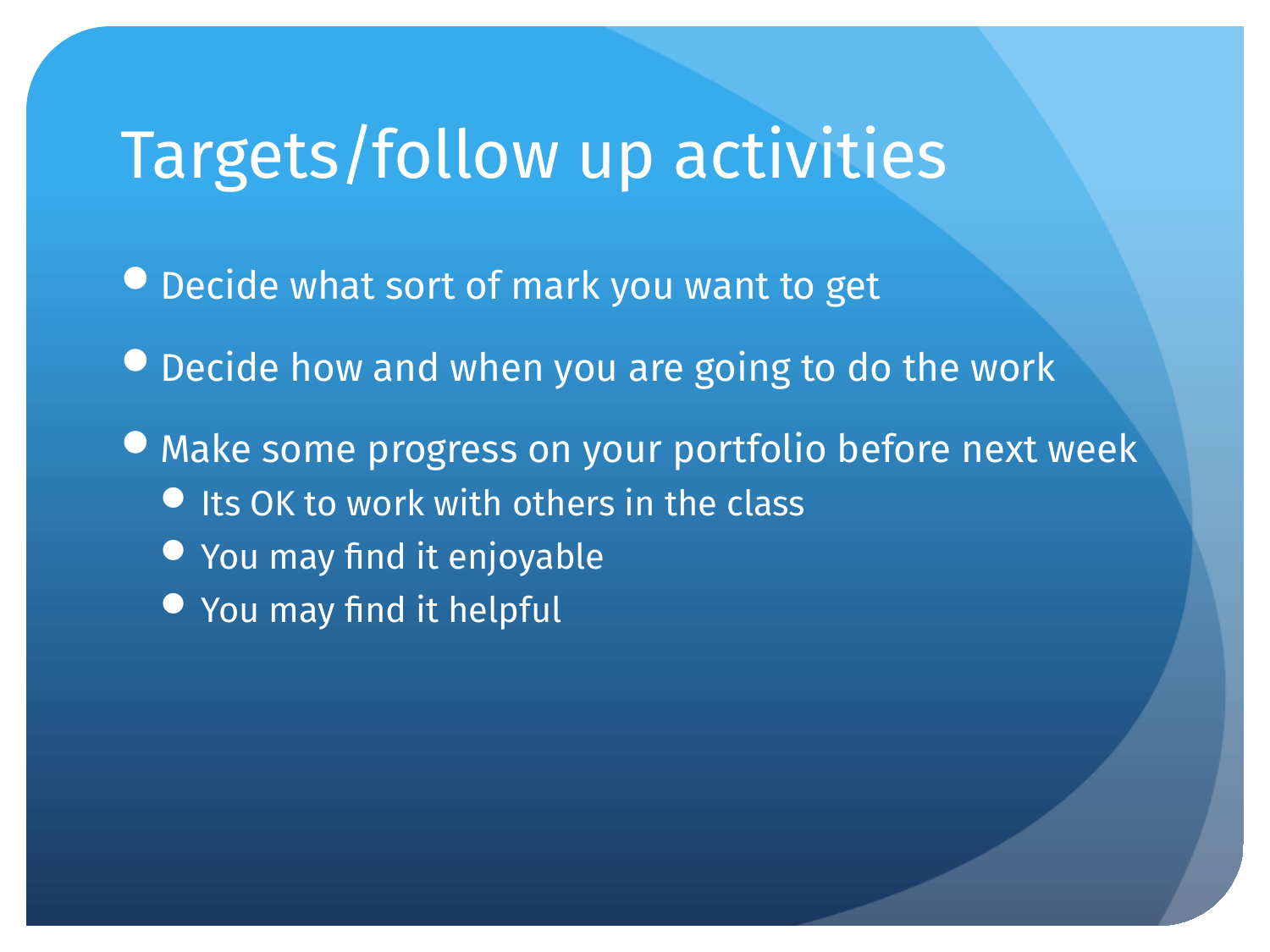

# Targets/follow up activities
Decide what sort of mark you want to get
Decide how and when you are going to do the work
Make some progress on your portfolio before next week
Its OK to work with others in the class
You may find it enjoyable
You may find it helpful